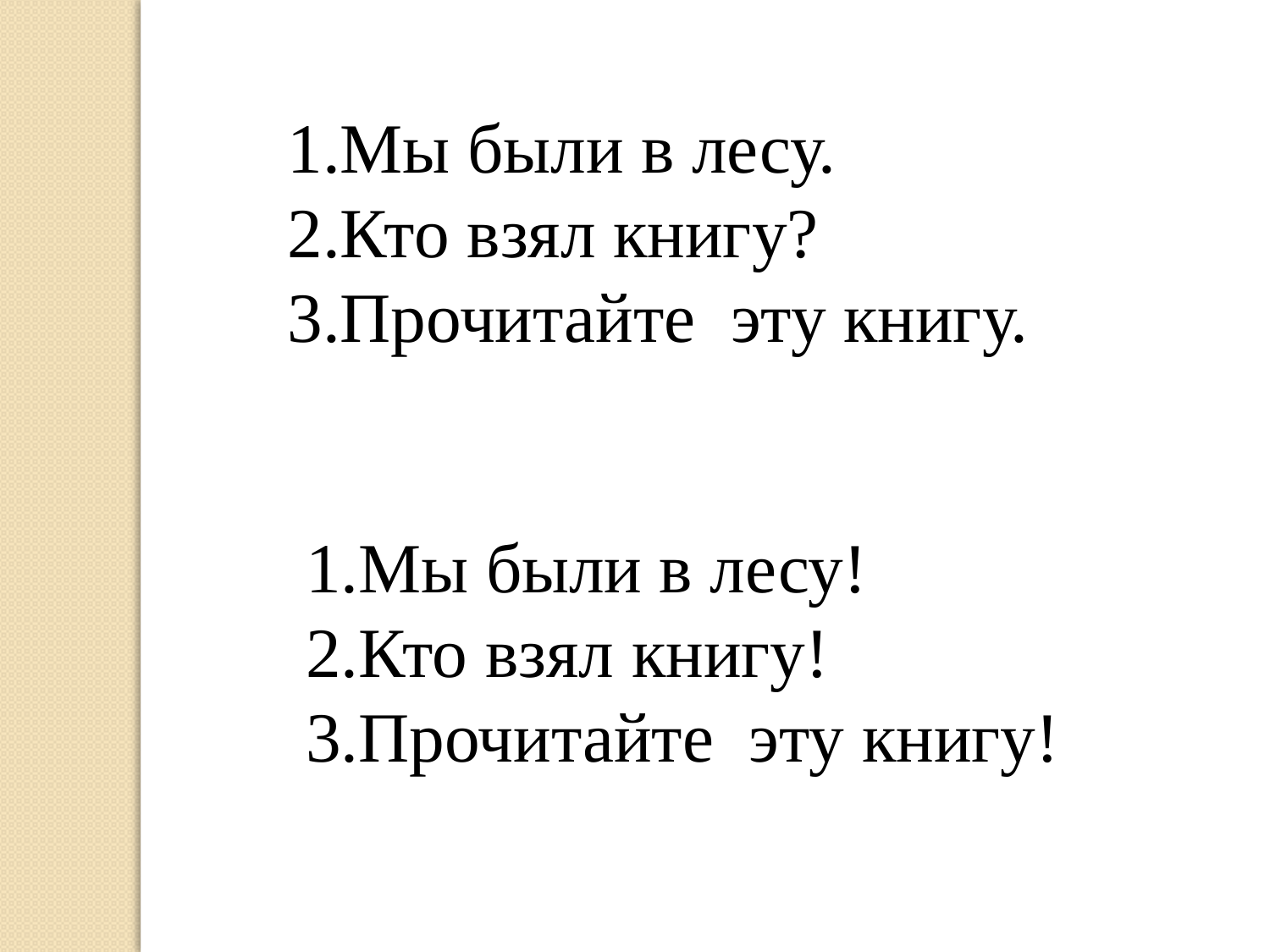

1.Мы были в лесу.
2.Кто взял книгу?
3.Прочитайте  эту книгу.
1.Мы были в лесу!
2.Кто взял книгу!
3.Прочитайте  эту книгу!